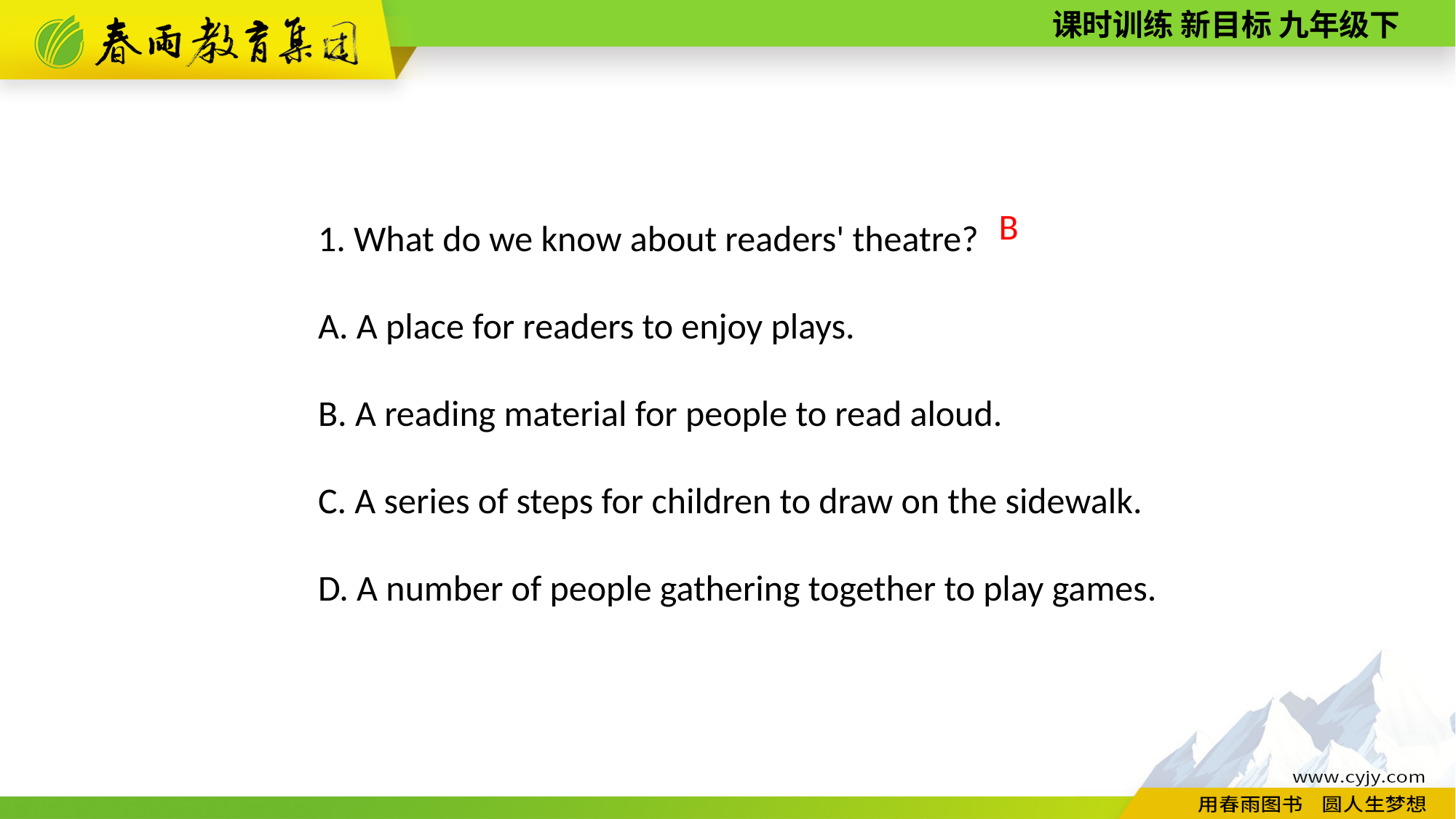

1. What do we know about readers' theatre?
A. A place for readers to enjoy plays.
B. A reading material for people to read aloud.
C. A series of steps for children to draw on the sidewalk.
D. A number of people gathering together to play games.
B